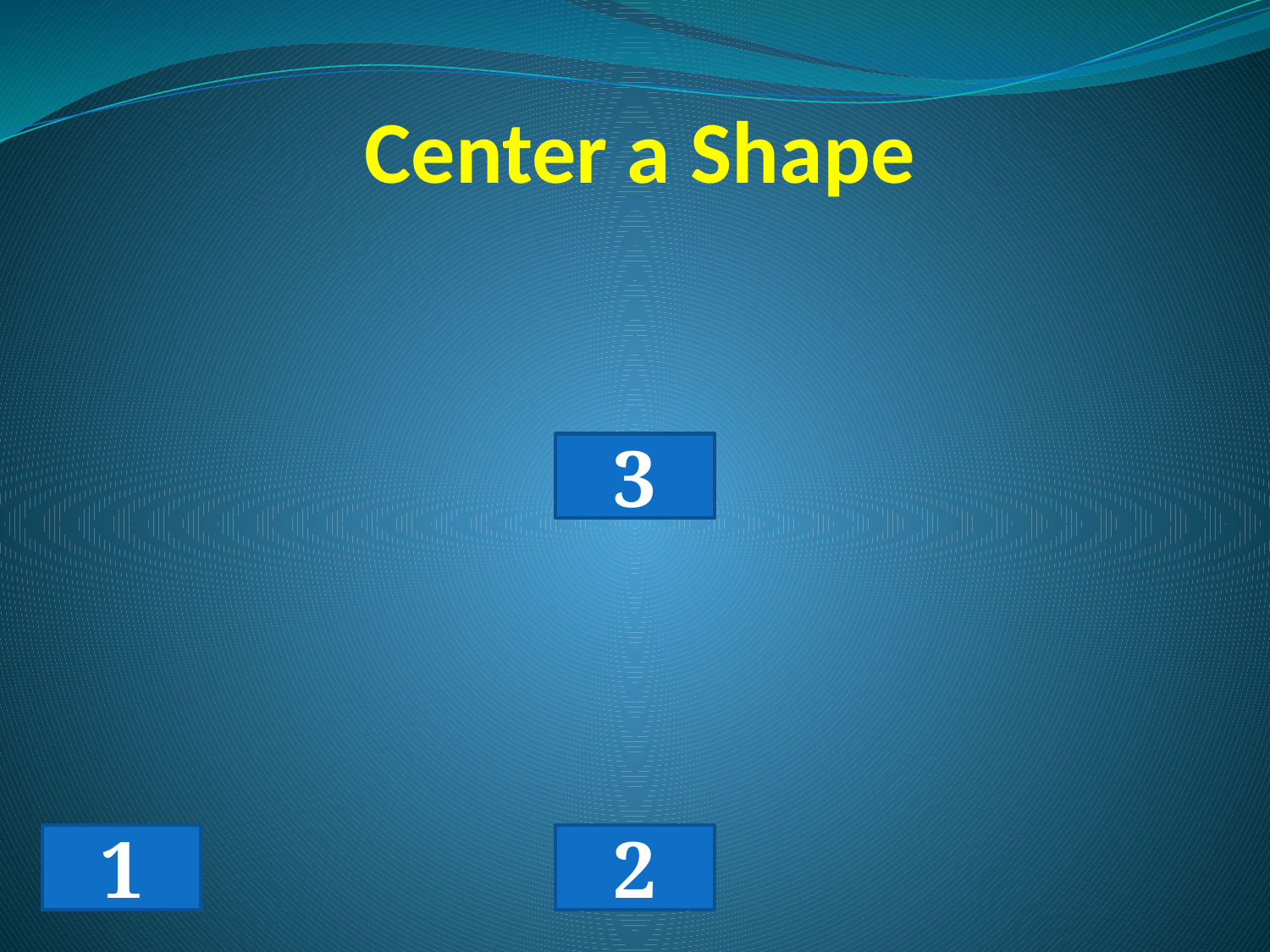

# Center a Shape
3
1
2